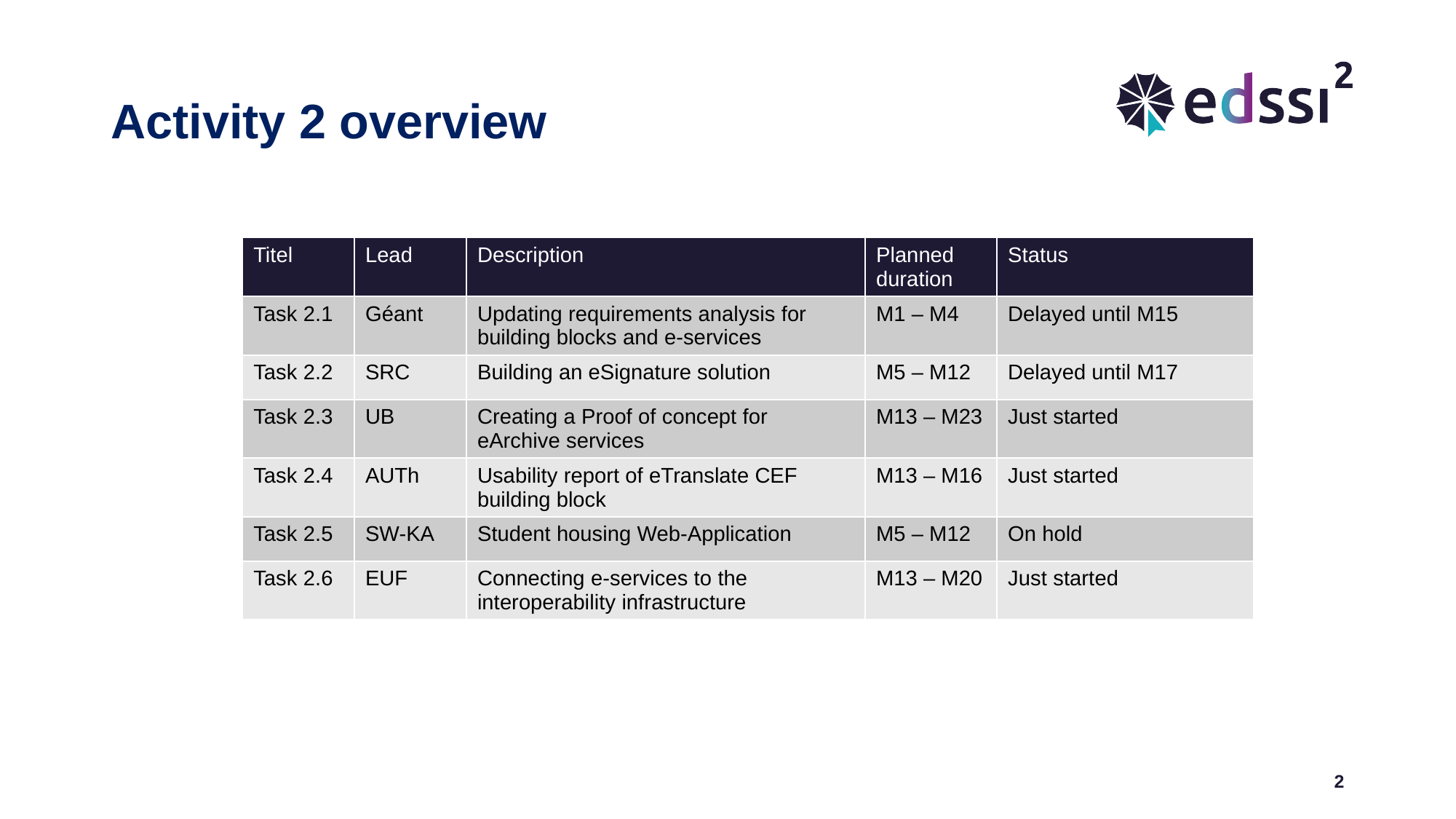

# Activity 2 overview

| Titel | Lead | Description | Planned duration | Status |
| --- | --- | --- | --- | --- |
| Task 2.1 | Géant | Updating requirements analysis for building blocks and e-services | M1 – M4 | Delayed until M15 |
| Task 2.2 | SRC | Building an eSignature solution | M5 – M12 | Delayed until M17 |
| Task 2.3 | UB | Creating a Proof of concept for eArchive services | M13 – M23 | Just started |
| Task 2.4 | AUTh | Usability report of eTranslate CEF building block | M13 – M16 | Just started |
| Task 2.5 | SW-KA | Student housing Web-Application | M5 – M12 | On hold |
| Task 2.6 | EUF | Connecting e-services to the interoperability infrastructure | M13 – M20 | Just started |
2